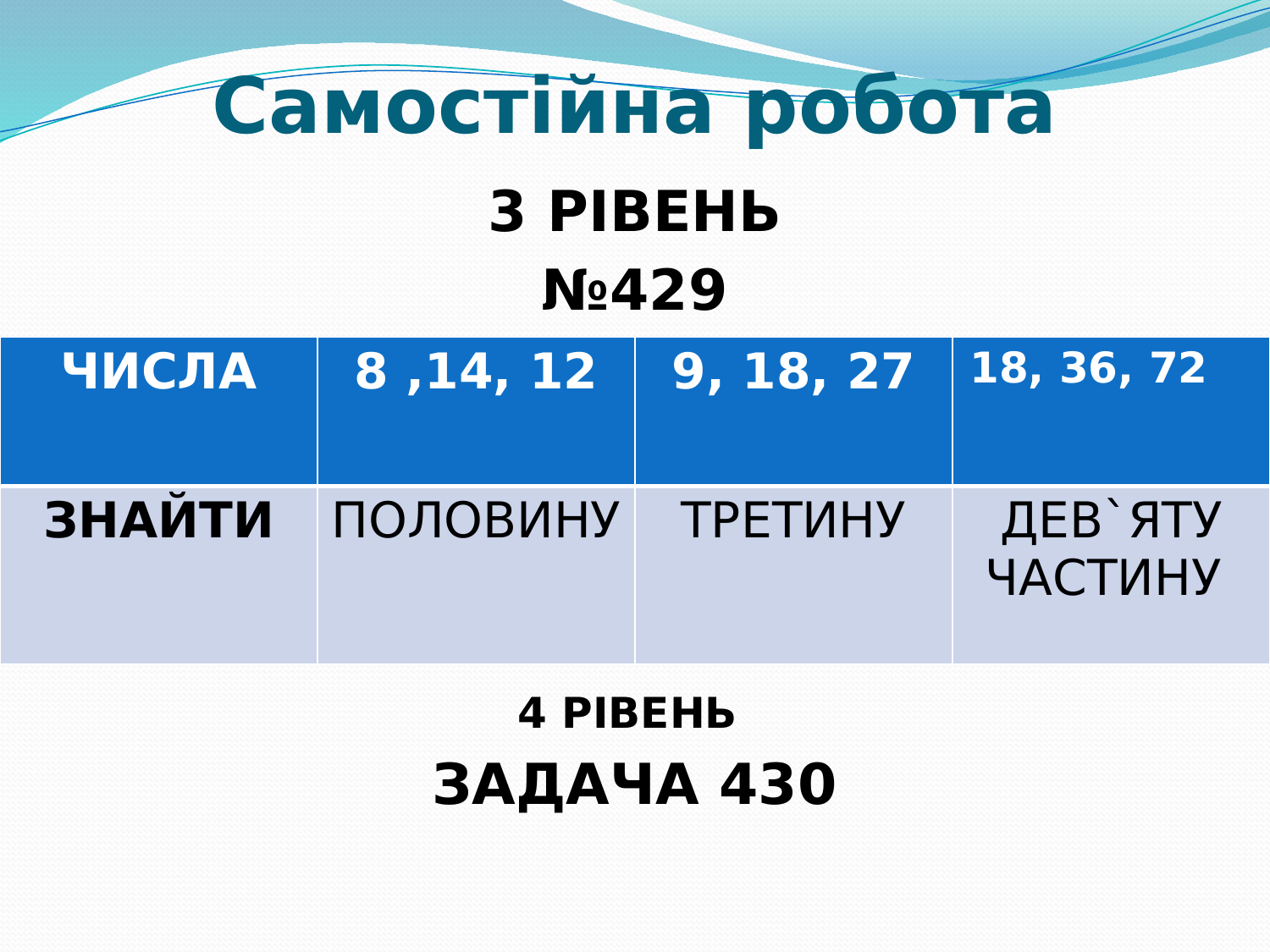

# Самостійна робота
3 РІВЕНЬ
№429

4 РІВЕНЬ
ЗАДАЧА 430
| ЧИСЛА | 8 ,14, 12 | 9, 18, 27 | 18, 36, 72 |
| --- | --- | --- | --- |
| ЗНАЙТИ | ПОЛОВИНУ | ТРЕТИНУ | ДЕВ`ЯТУ ЧАСТИНУ |